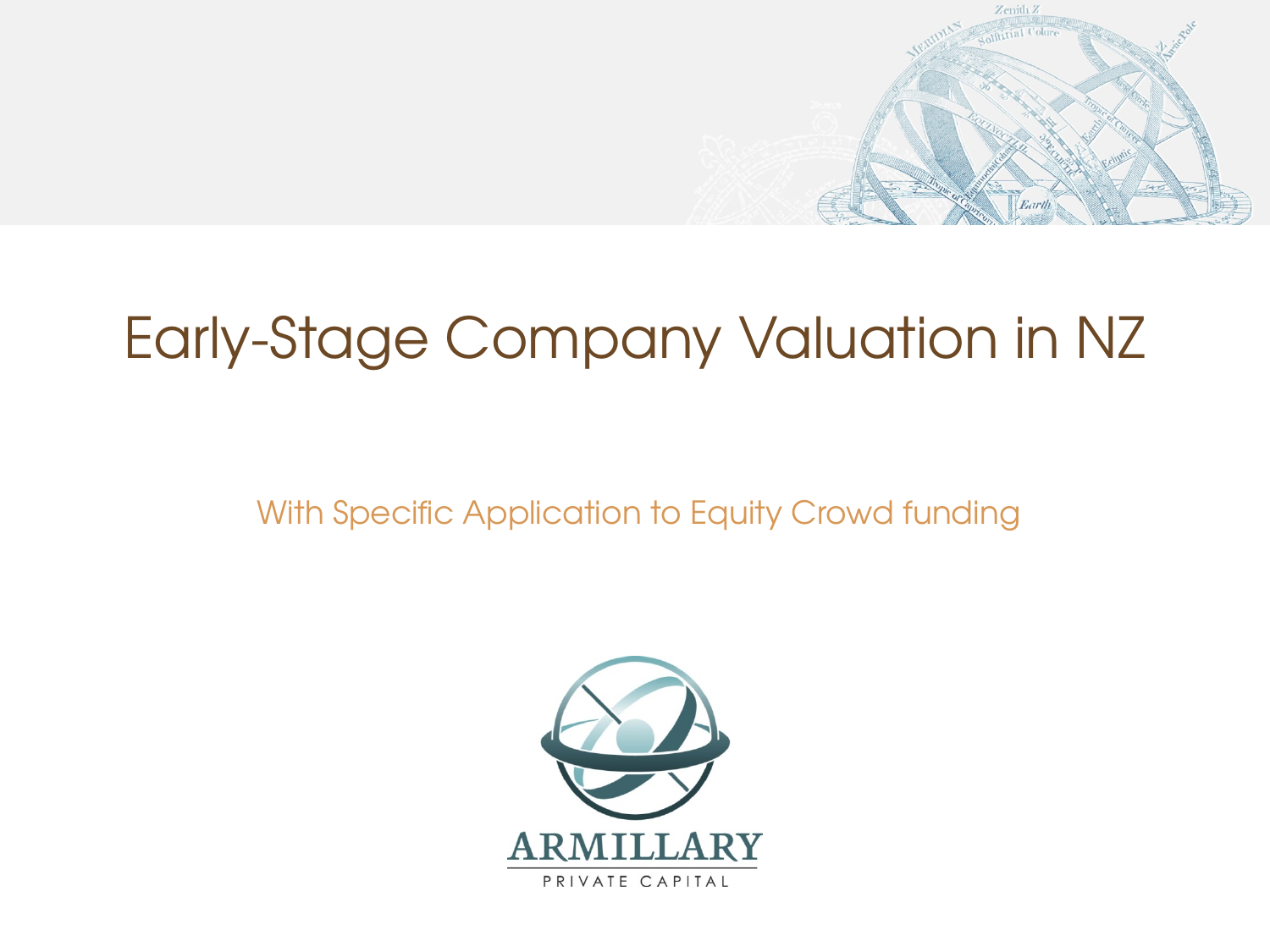

# Early-Stage Company Valuation in NZ
With Specific Application to Equity Crowd funding